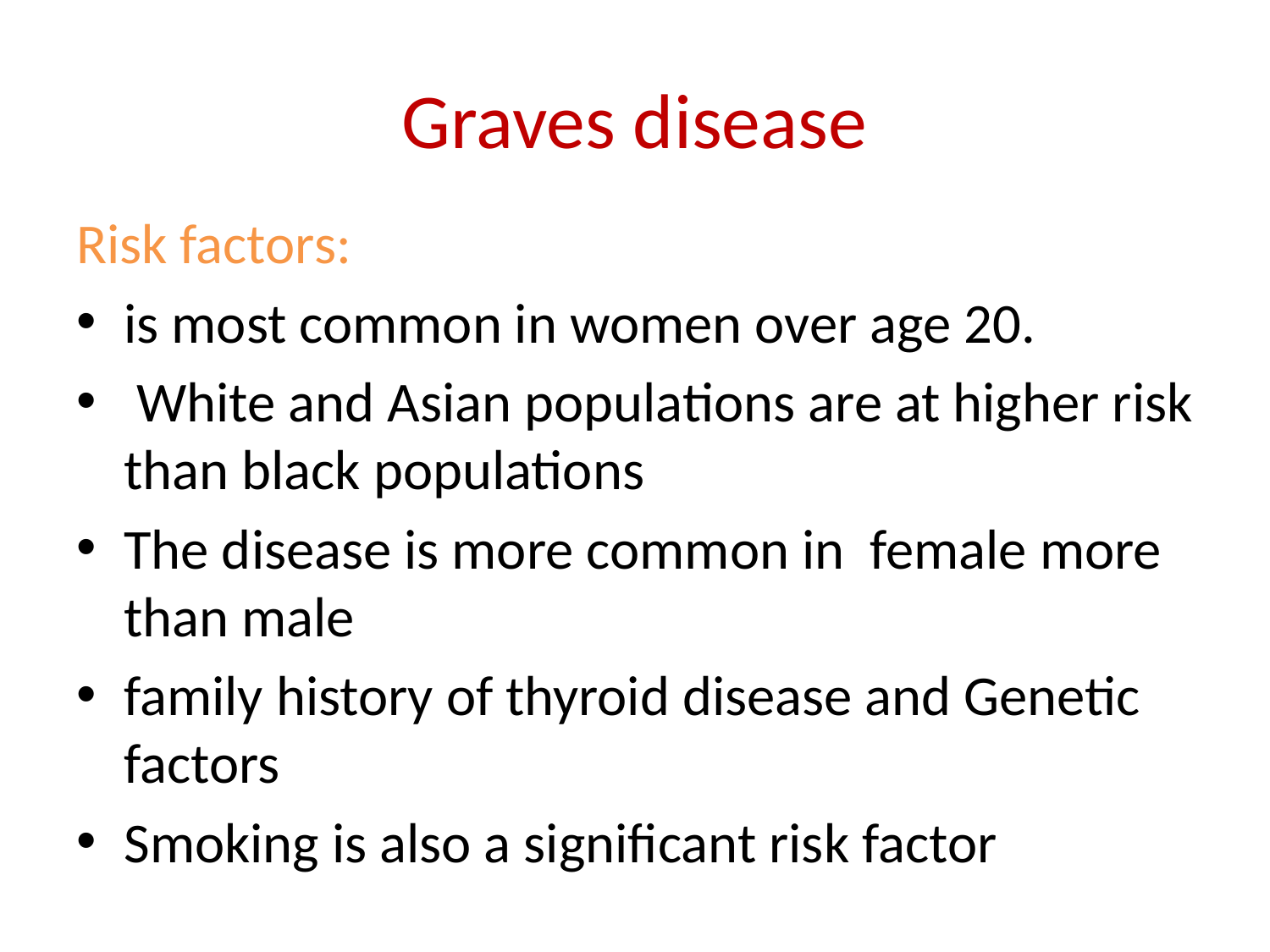

# Graves disease
Risk factors:
is most common in women over age 20.
 White and Asian populations are at higher risk than black populations
The disease is more common in  female more than male
family history of thyroid disease and Genetic factors
Smoking is also a significant risk factor